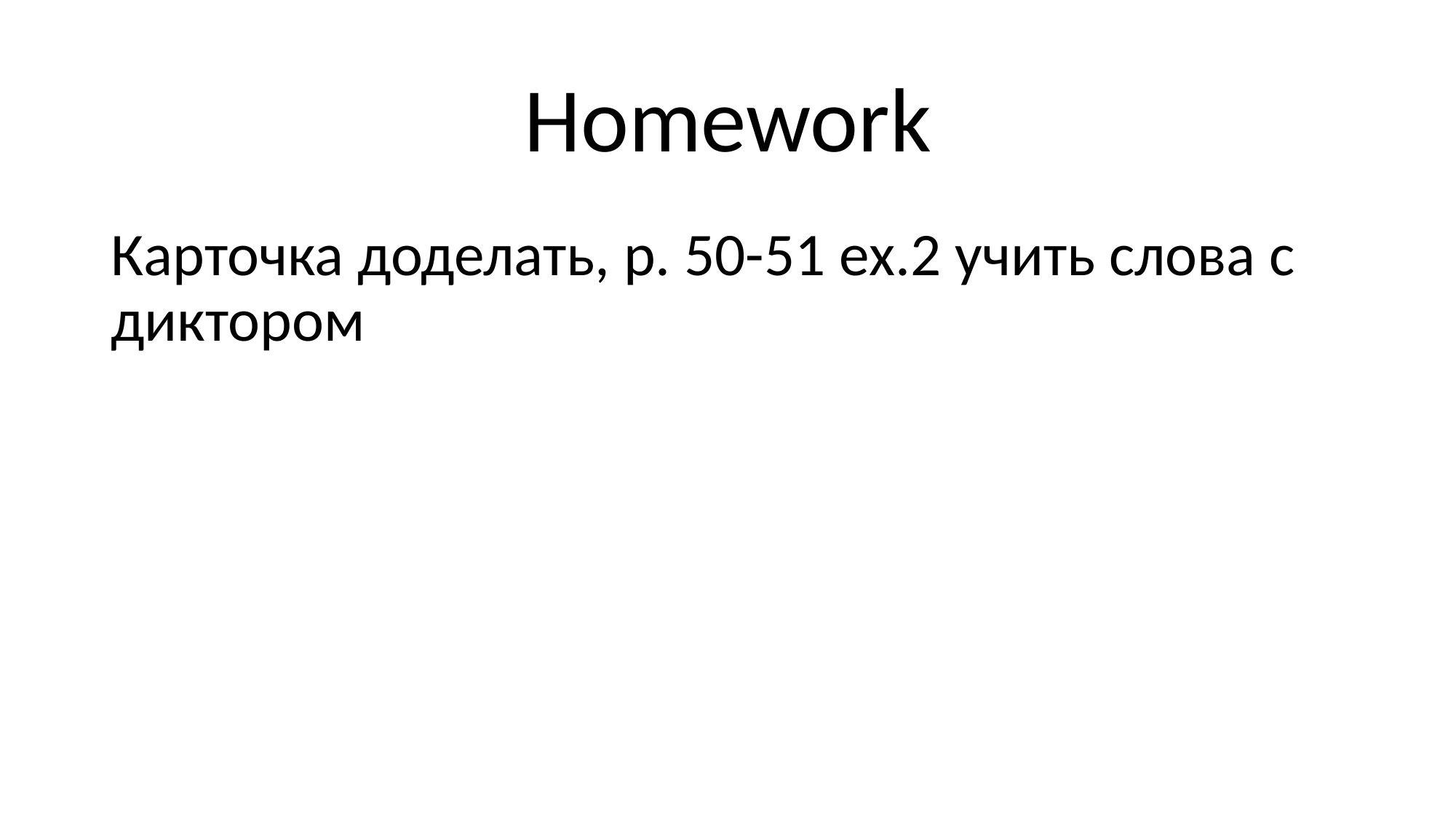

# Homework
Карточка доделать, р. 50-51 ех.2 учить слова с диктором